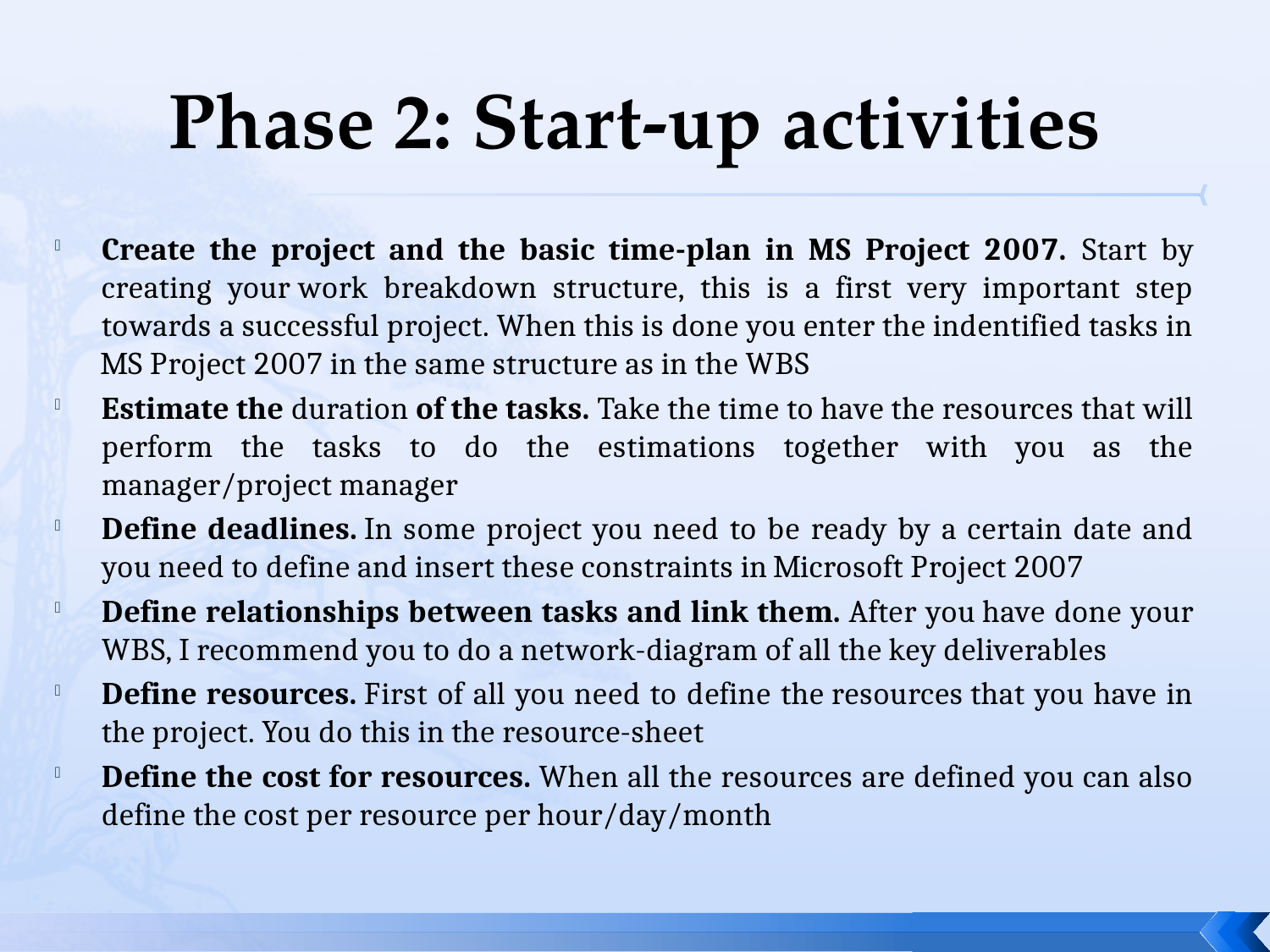

# Phase 2: Start-up activities
Create the project and the basic time-plan in MS Project 2007. Start by creating your work breakdown structure, this is a first very important step towards a successful project. When this is done you enter the indentified tasks in MS Project 2007 in the same structure as in the WBS
Estimate the duration of the tasks. Take the time to have the resources that will perform the tasks to do the estimations together with you as the manager/project manager
Define deadlines. In some project you need to be ready by a certain date and you need to define and insert these constraints in Microsoft Project 2007
Define relationships between tasks and link them. After you have done your WBS, I recommend you to do a network-diagram of all the key deliverables
Define resources. First of all you need to define the resources that you have in the project. You do this in the resource-sheet
Define the cost for resources. When all the resources are defined you can also define the cost per resource per hour/day/month